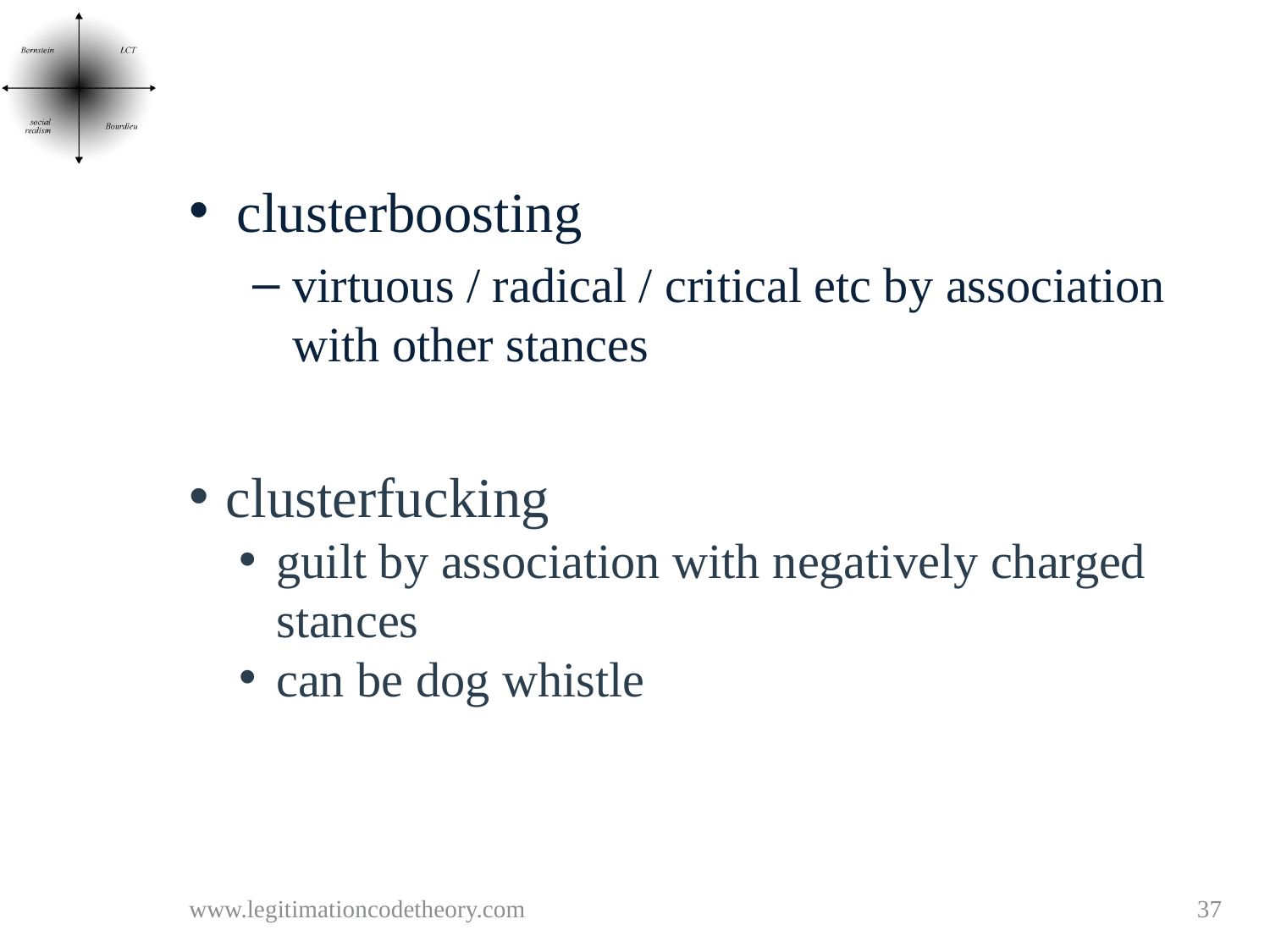

#

clusterboosting
virtuous / radical / critical etc by association with other stances

clusterfucking
guilt by association with negatively charged stances
can be dog whistle

www.legitimationcodetheory.com
37